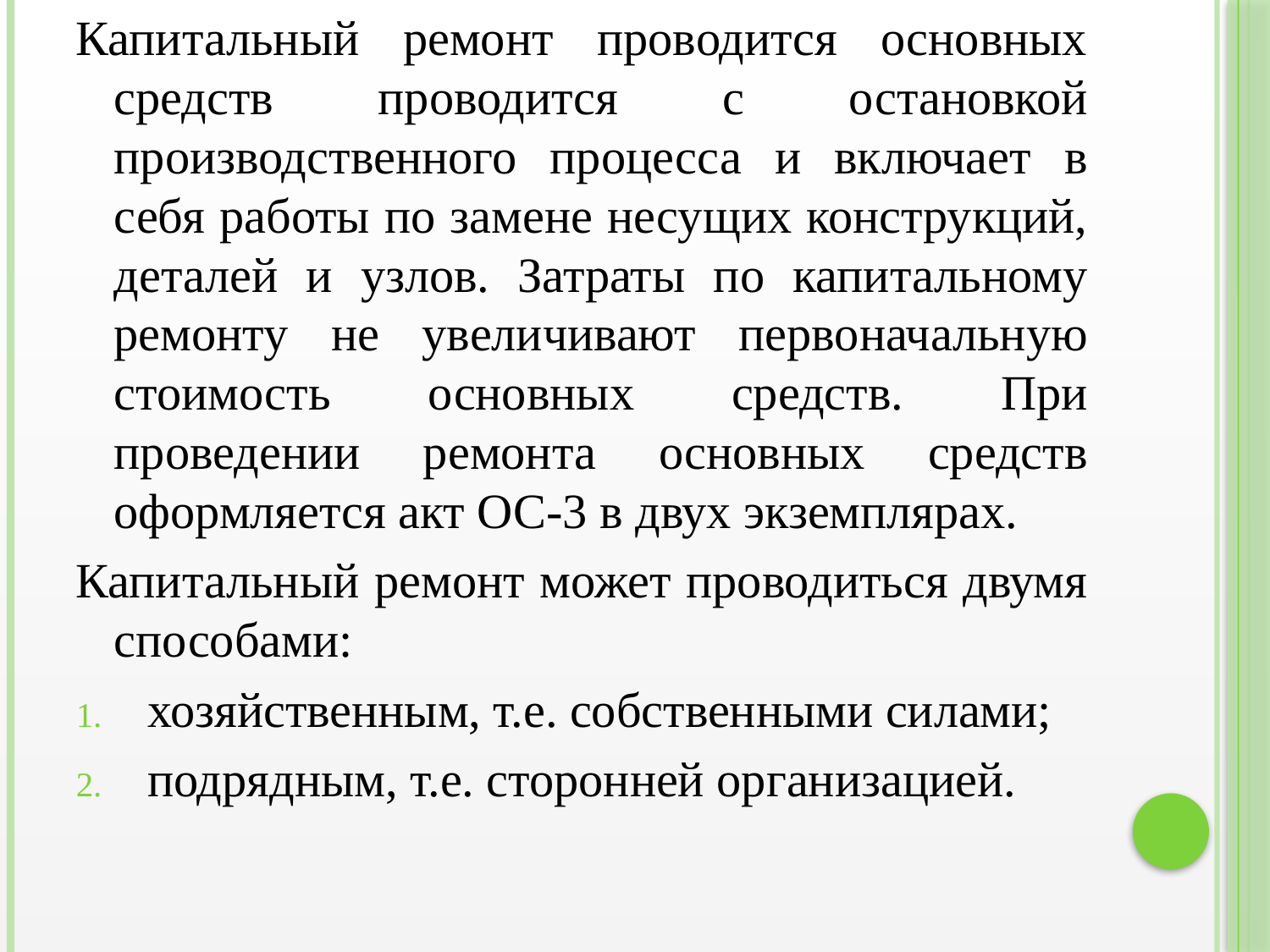

Капитальный ремонт проводится основных средств проводится с остановкой производственного процесса и включает в себя работы по замене несущих конструкций, деталей и узлов. Затраты по капитальному ремонту не увеличивают первоначальную стоимость основных средств. При проведении ремонта основных средств оформляется акт ОС-3 в двух экземплярах.
Капитальный ремонт может проводиться двумя способами:
хозяйственным, т.е. собственными силами;
подрядным, т.е. сторонней организацией.